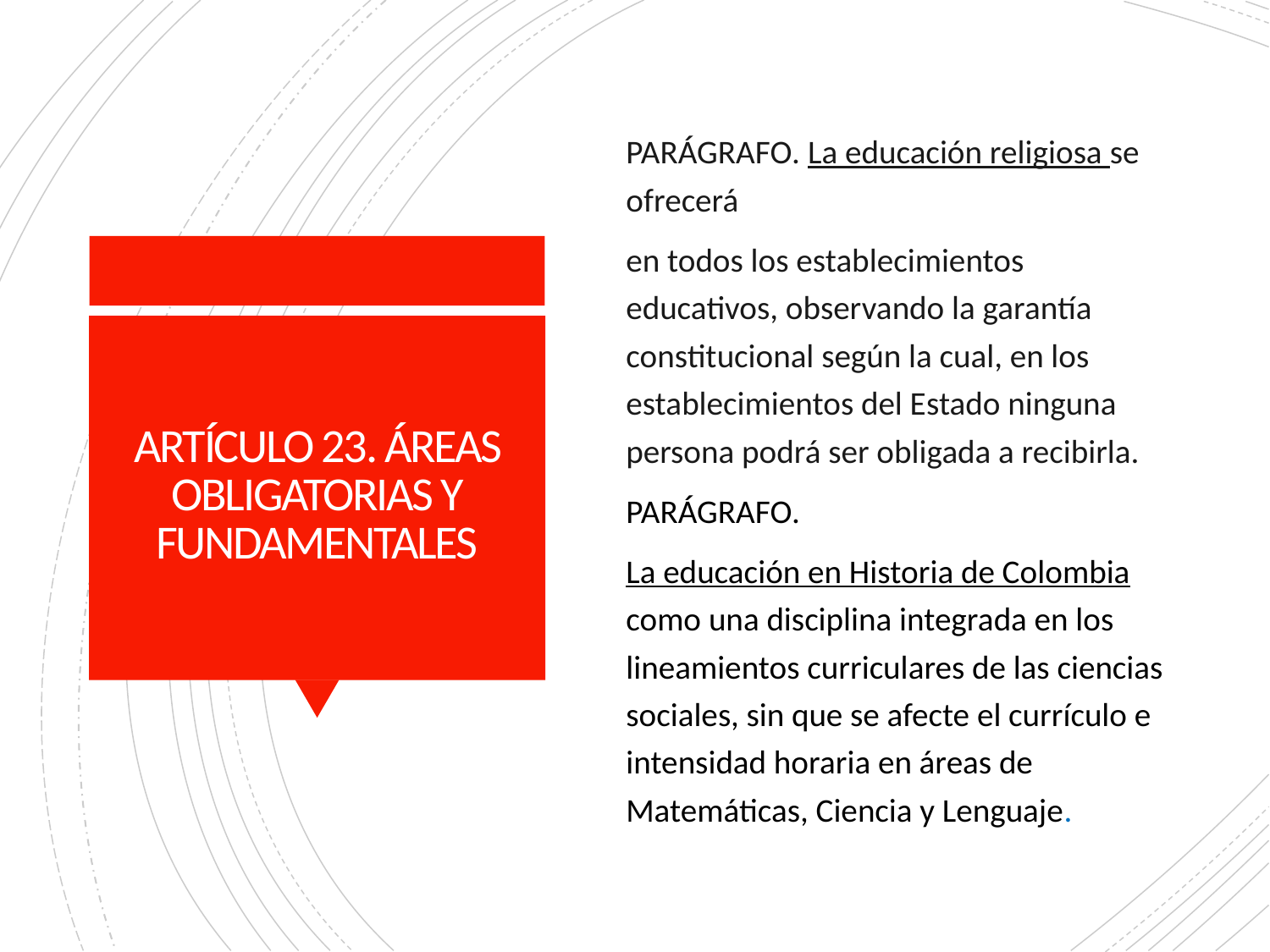

PARÁGRAFO. La educación religiosa se ofrecerá
en todos los establecimientos educativos, observando la garantía constitucional según la cual, en los establecimientos del Estado ninguna persona podrá ser obligada a recibirla.
PARÁGRAFO.
La educación en Historia de Colombia como una disciplina integrada en los lineamientos curriculares de las ciencias sociales, sin que se afecte el currículo e intensidad horaria en áreas de Matemáticas, Ciencia y Lenguaje.
# ARTÍCULO 23. ÁREAS OBLIGATORIAS Y FUNDAMENTALES